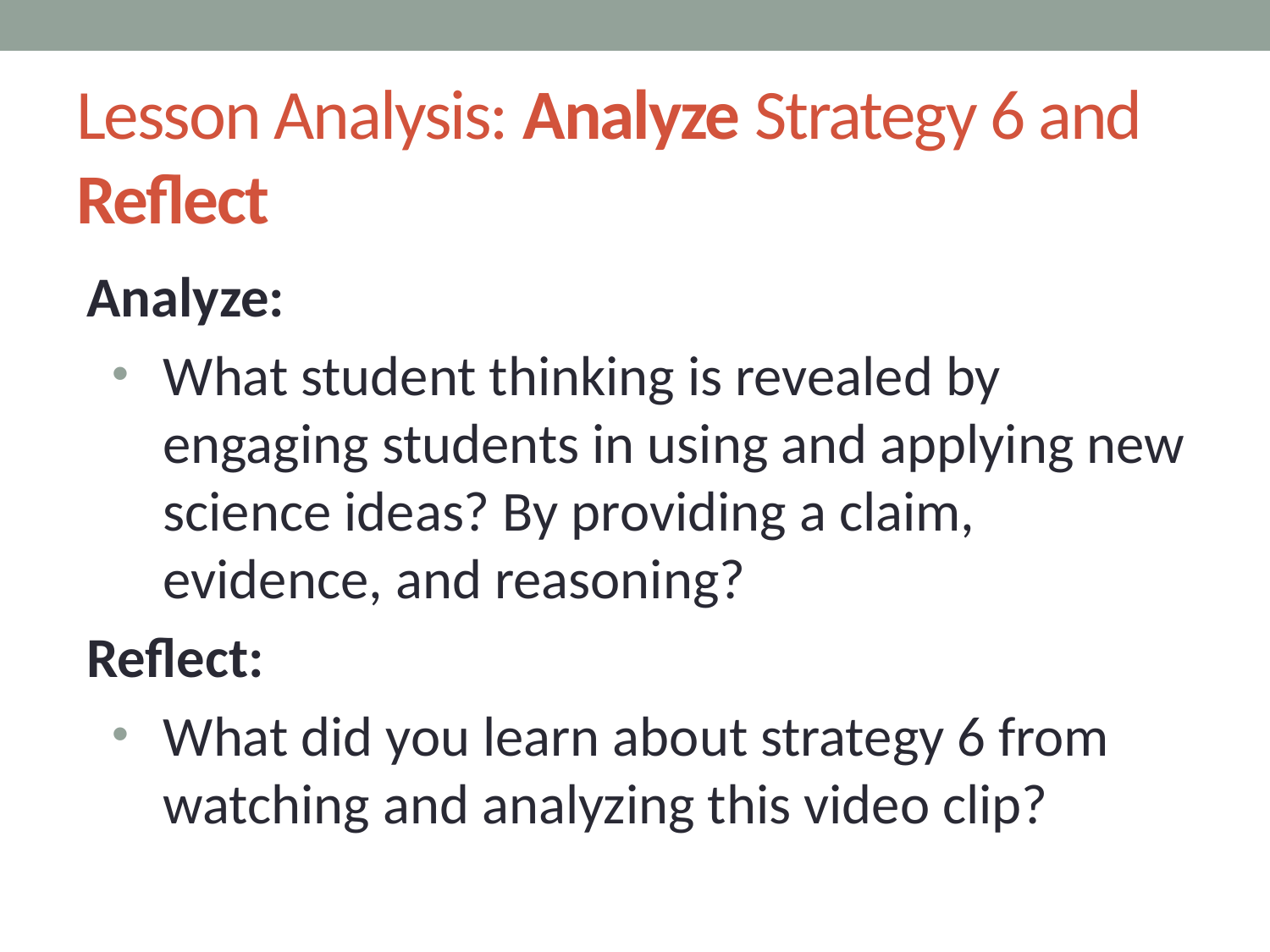

# Lesson Analysis: Analyze Strategy 6 and Reflect
Analyze:
What student thinking is revealed by engaging students in using and applying new science ideas? By providing a claim, evidence, and reasoning?
Reflect:
What did you learn about strategy 6 from watching and analyzing this video clip?